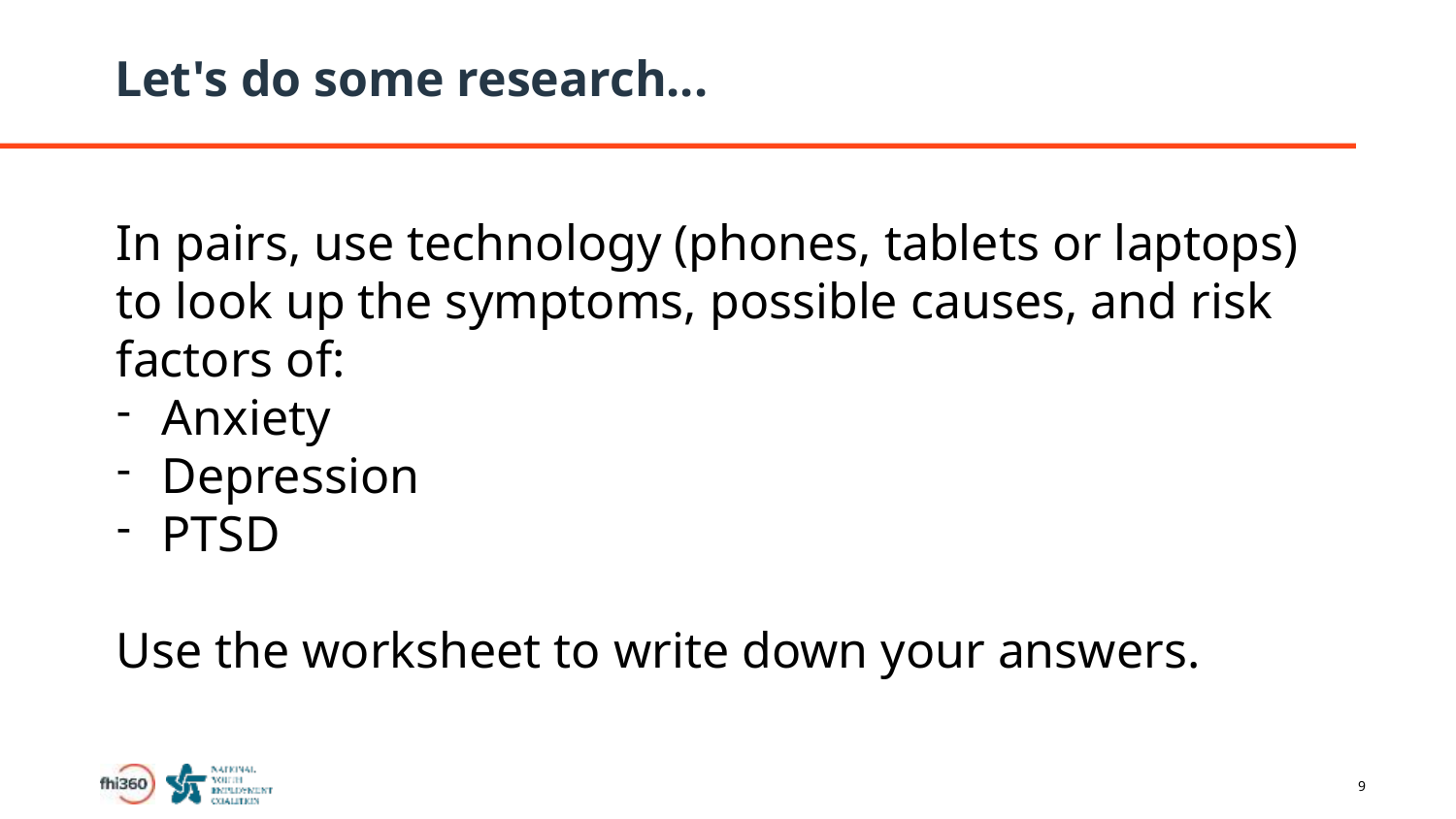

# Let's do some research...
In pairs, use technology (phones, tablets or laptops) to look up the symptoms, possible causes, and risk factors of:
Anxiety
Depression
PTSD

Use the worksheet to write down your answers.